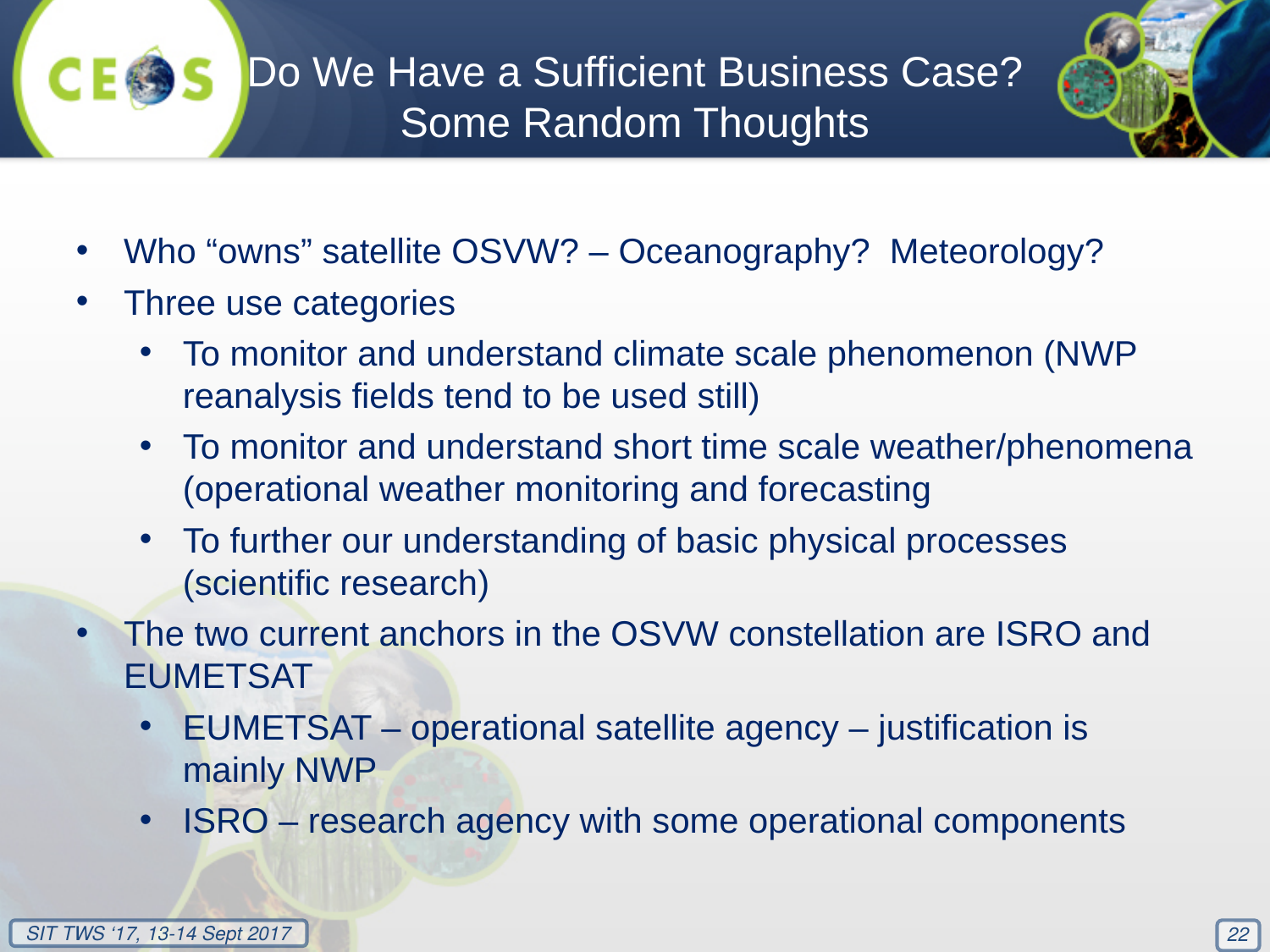

# Do We Have a Sufficient Business Case? Some Random Thoughts
Who “owns” satellite OSVW? – Oceanography?  Meteorology?
Three use categories
To monitor and understand climate scale phenomenon (NWP reanalysis fields tend to be used still)
To monitor and understand short time scale weather/phenomena (operational weather monitoring and forecasting
To further our understanding of basic physical processes (scientific research)
The two current anchors in the OSVW constellation are ISRO and EUMETSAT
EUMETSAT – operational satellite agency – justification is mainly NWP
ISRO – research agency with some operational components
22